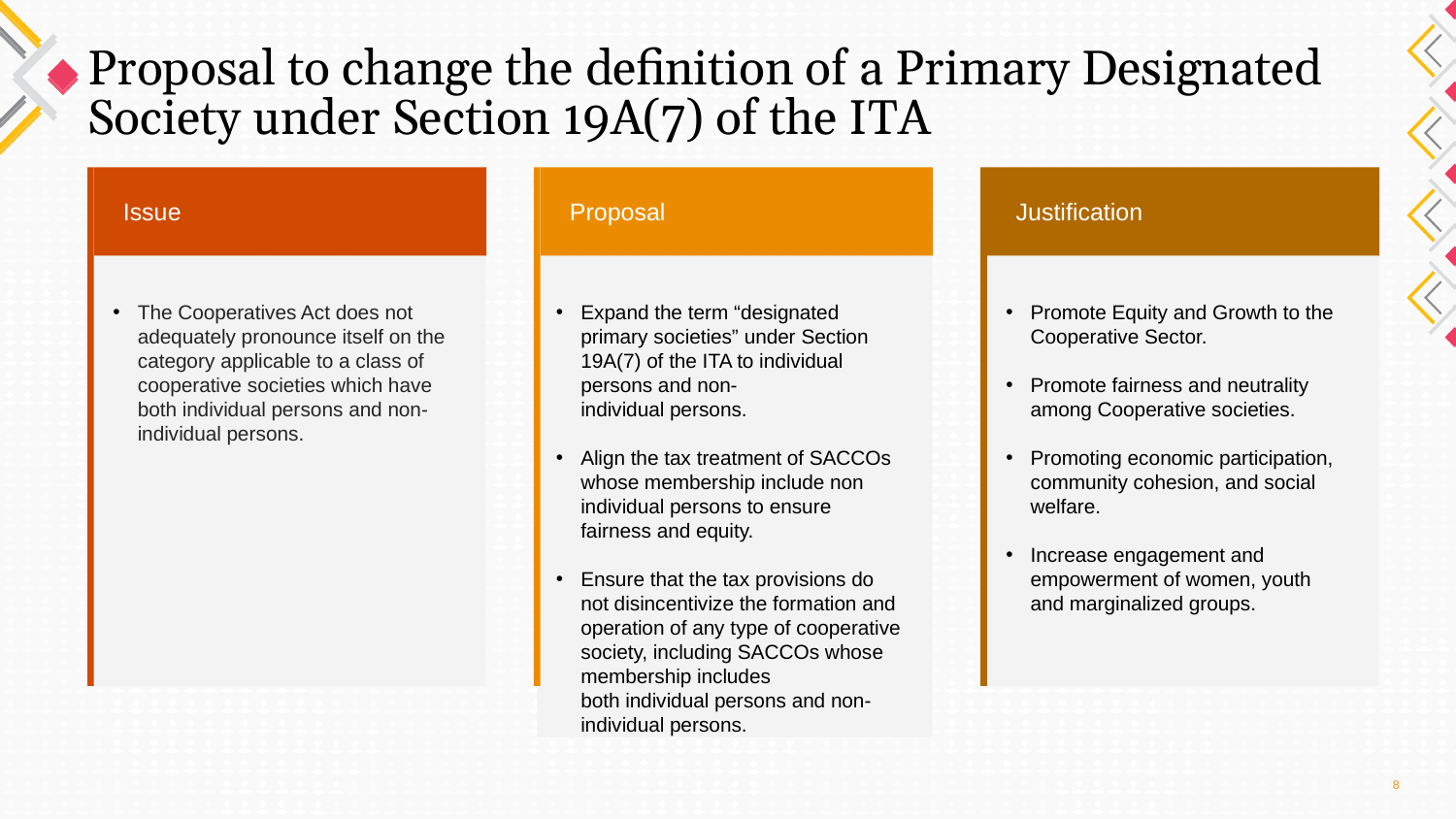

# Proposal to change the definition of a Primary Designated Society under Section 19A(7) of the ITA

Issue
The Cooperatives Act does not adequately pronounce itself on the category applicable to a class of cooperative societies which have both individual persons and non-individual persons.

Proposal
Expand the term “designated primary societies” under Section 19A(7) of the ITA to individual persons and non-individual persons.

Align the tax treatment of SACCOs whose membership include non individual persons to ensure fairness and equity.

Ensure that the tax provisions do not disincentivize the formation and operation of any type of cooperative society, including SACCOs whose membership includes both individual persons and non-individual persons.

Justification
Promote Equity and Growth to the Cooperative Sector.

Promote fairness and neutrality among Cooperative societies.

Promoting economic participation, community cohesion, and social welfare.

Increase engagement and empowerment of women, youth and marginalized groups.